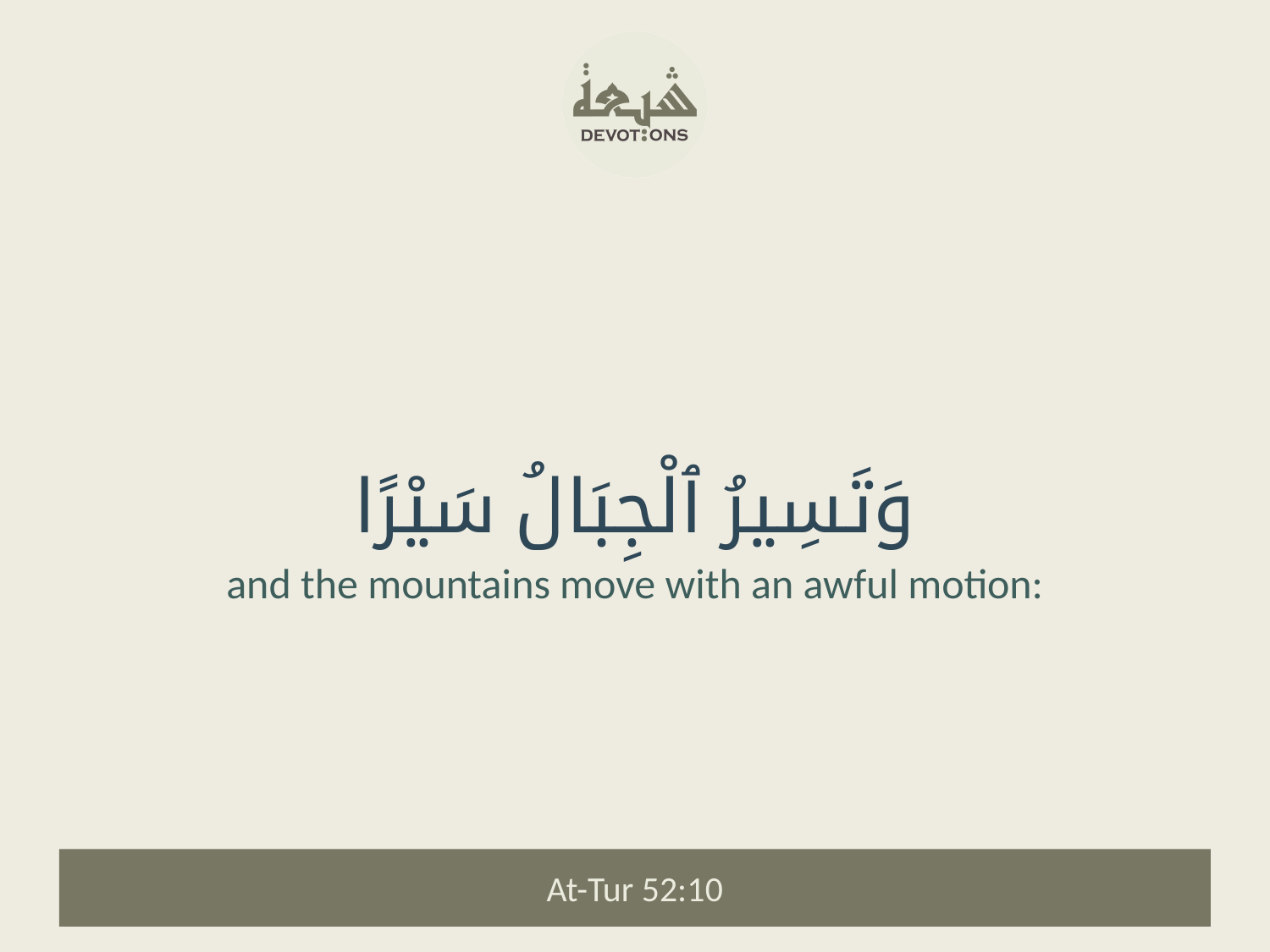

وَتَسِيرُ ٱلْجِبَالُ سَيْرًا
and the mountains move with an awful motion:
At-Tur 52:10